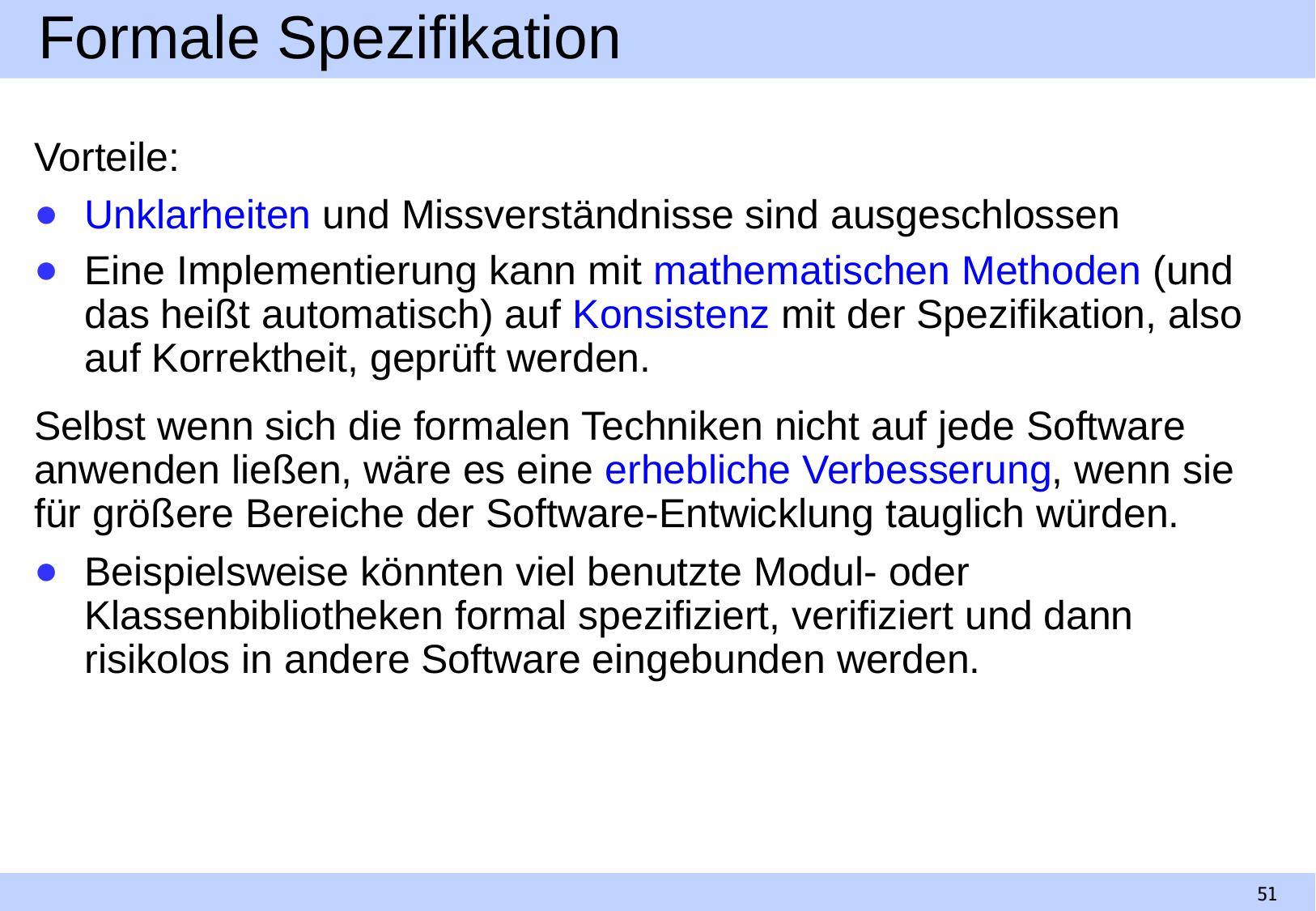

# Formale Spezifikation
Vorteile:
Unklarheiten und Missverständnisse sind ausgeschlossen
Eine Implementierung kann mit mathematischen Methoden (und das heißt automatisch) auf Konsistenz mit der Spezifikation, also auf Korrektheit, geprüft werden.
Selbst wenn sich die formalen Techniken nicht auf jede Software anwenden ließen, wäre es eine erhebliche Verbesserung, wenn sie für größere Bereiche der Software-Entwicklung tauglich würden.
Beispielsweise könnten viel benutzte Modul- oder Klassenbibliotheken formal spezifiziert, verifiziert und dann risikolos in andere Software eingebunden werden.
51